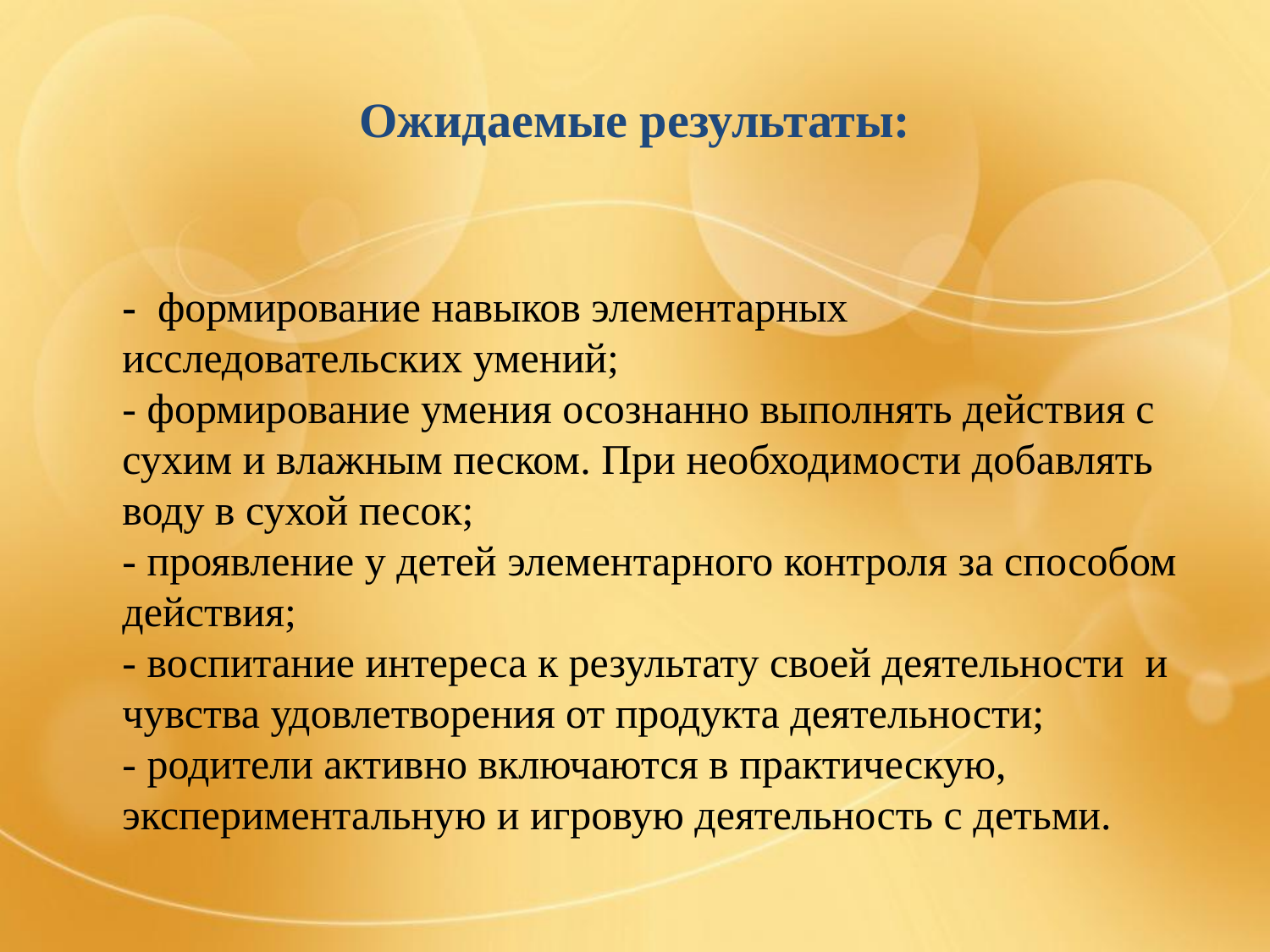

# Ожидаемые результаты:
-  формирование навыков элементарных исследовательских умений;
- формирование умения осознанно выполнять действия с сухим и влажным песком. При необходимости добавлять воду в сухой песок;
- проявление у детей элементарного контроля за способом действия;
- воспитание интереса к результату своей деятельности  и чувства удовлетворения от продукта деятельности;
- родители активно включаются в практическую, экспериментальную и игровую деятельность с детьми.